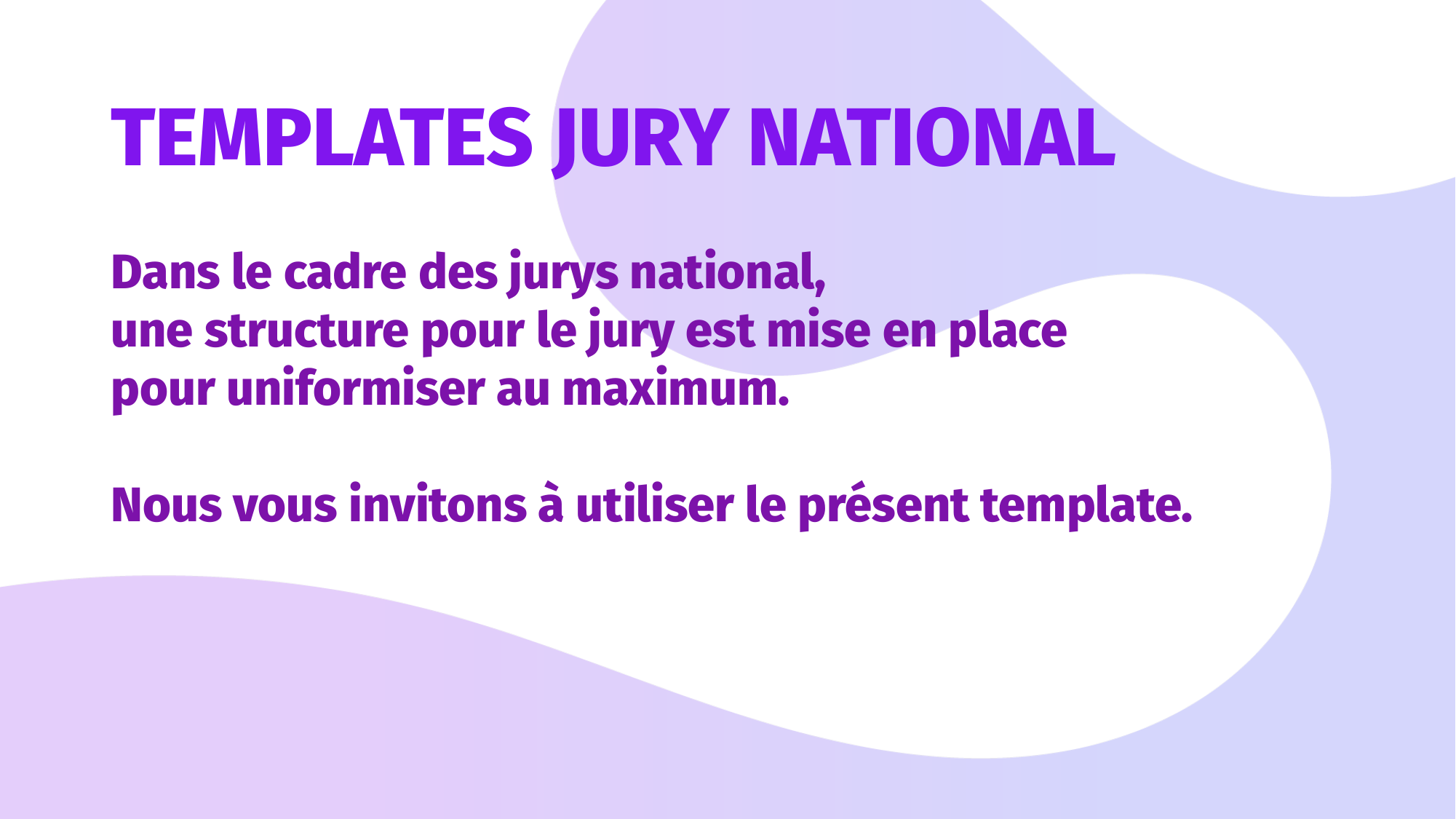

# TEMPLATES JURY NATIONAL Dans le cadre des jurys national, une structure pour le jury est mise en place pour uniformiser au maximum. Nous vous invitons à utiliser le présent template.